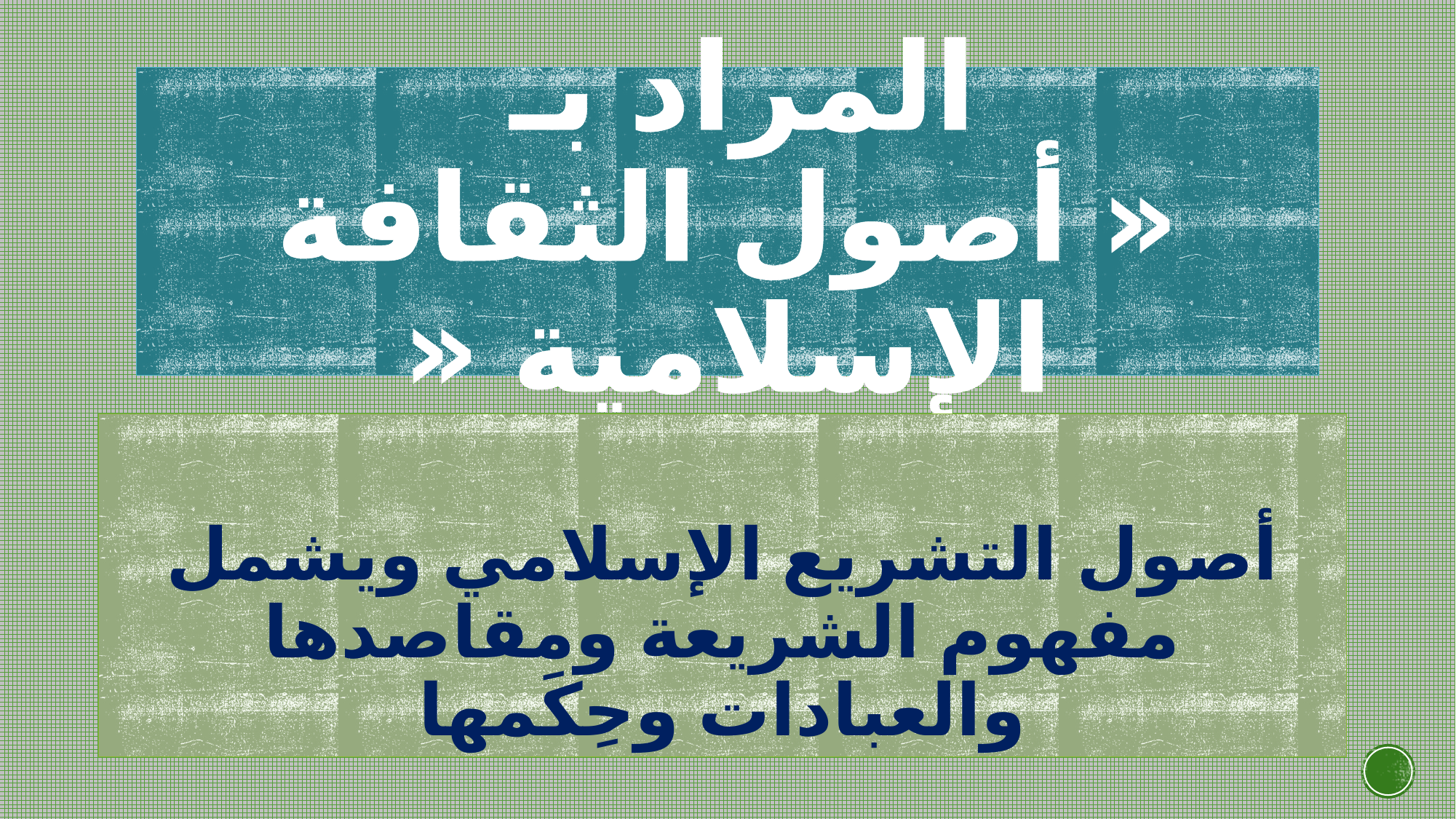

# المراد بـ « أصول الثقافة الإسلامية «

أصول التشريع الإسلامي ويشمل مفهوم الشريعة ومقاصدها والعبادات وحِكَمها